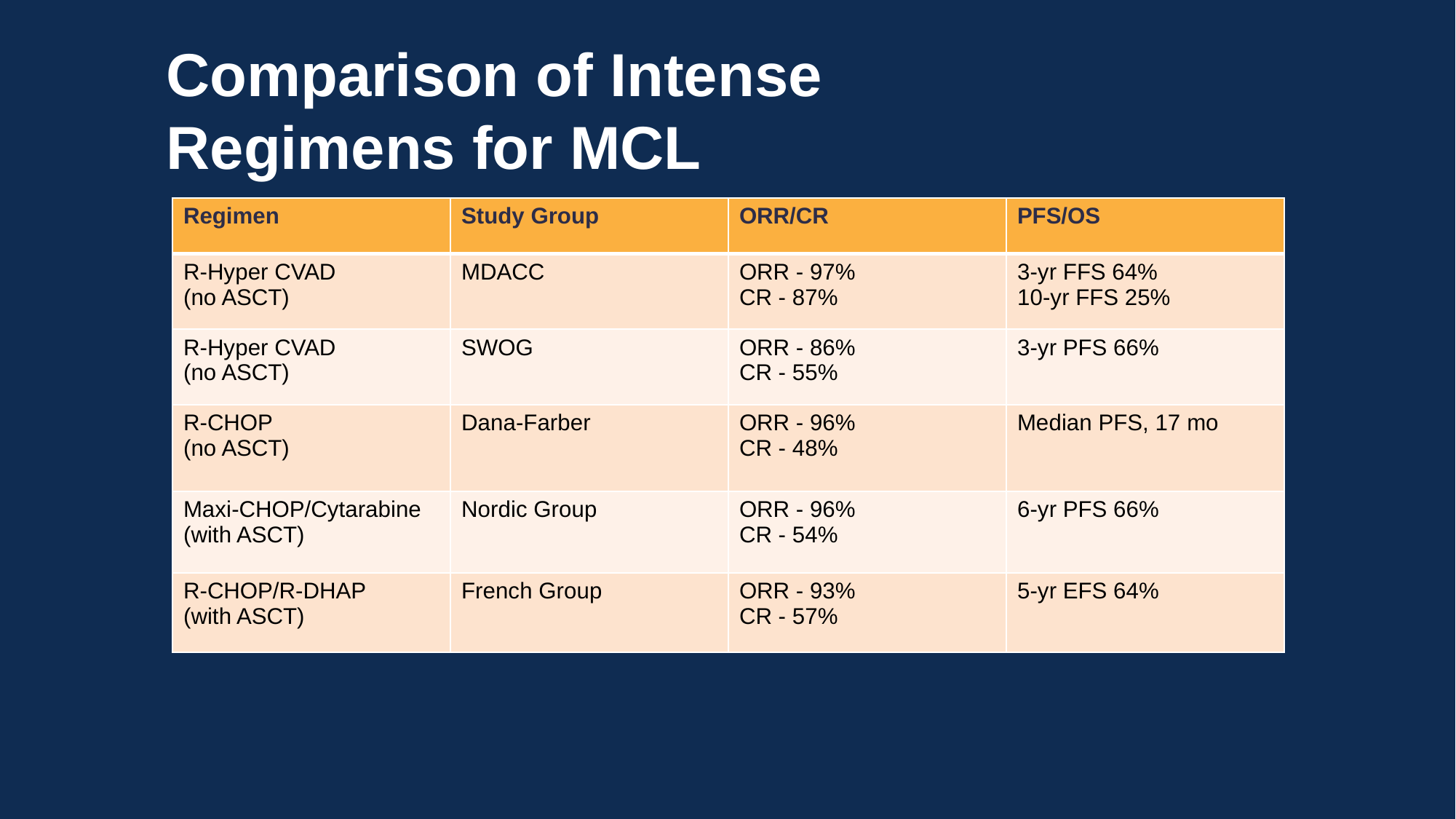

# Comparison of Intense Regimens for MCL
| Regimen | Study Group | ORR/CR | PFS/OS |
| --- | --- | --- | --- |
| R-Hyper CVAD (no ASCT) | MDACC | ORR - 97% CR - 87% | 3-yr FFS 64% 10-yr FFS 25% |
| R-Hyper CVAD (no ASCT) | SWOG | ORR - 86% CR - 55% | 3-yr PFS 66% |
| R-CHOP (no ASCT) | Dana-Farber | ORR - 96% CR - 48% | Median PFS, 17 mo |
| Maxi-CHOP/Cytarabine (with ASCT) | Nordic Group | ORR - 96% CR - 54% | 6-yr PFS 66% |
| R-CHOP/R-DHAP (with ASCT) | French Group | ORR - 93% CR - 57% | 5-yr EFS 64% |